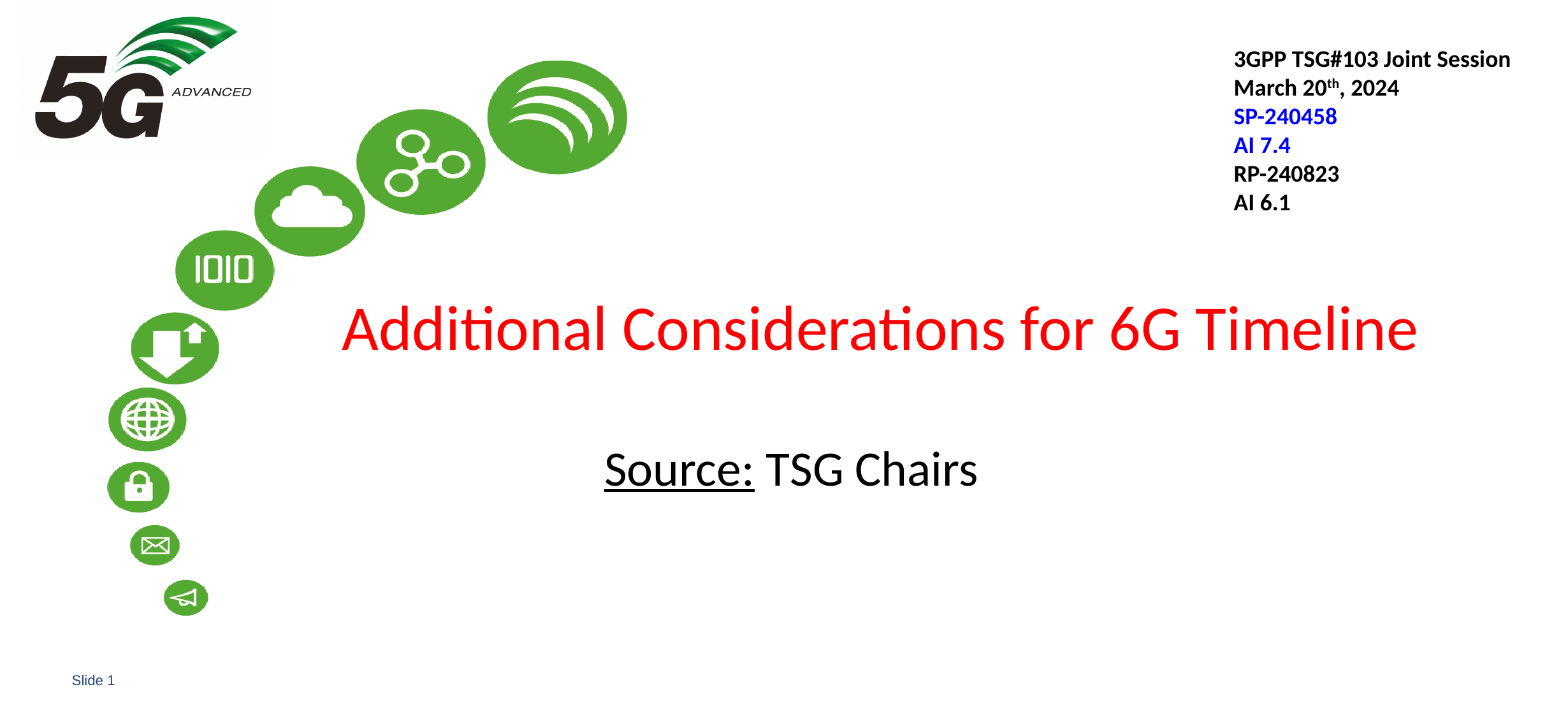

3GPP TSG#103 Joint Session
March 20th, 2024
SP-240458
AI 7.4
RP-240823
AI 6.1
# Additional Considerations for 6G Timeline
Source: TSG Chairs